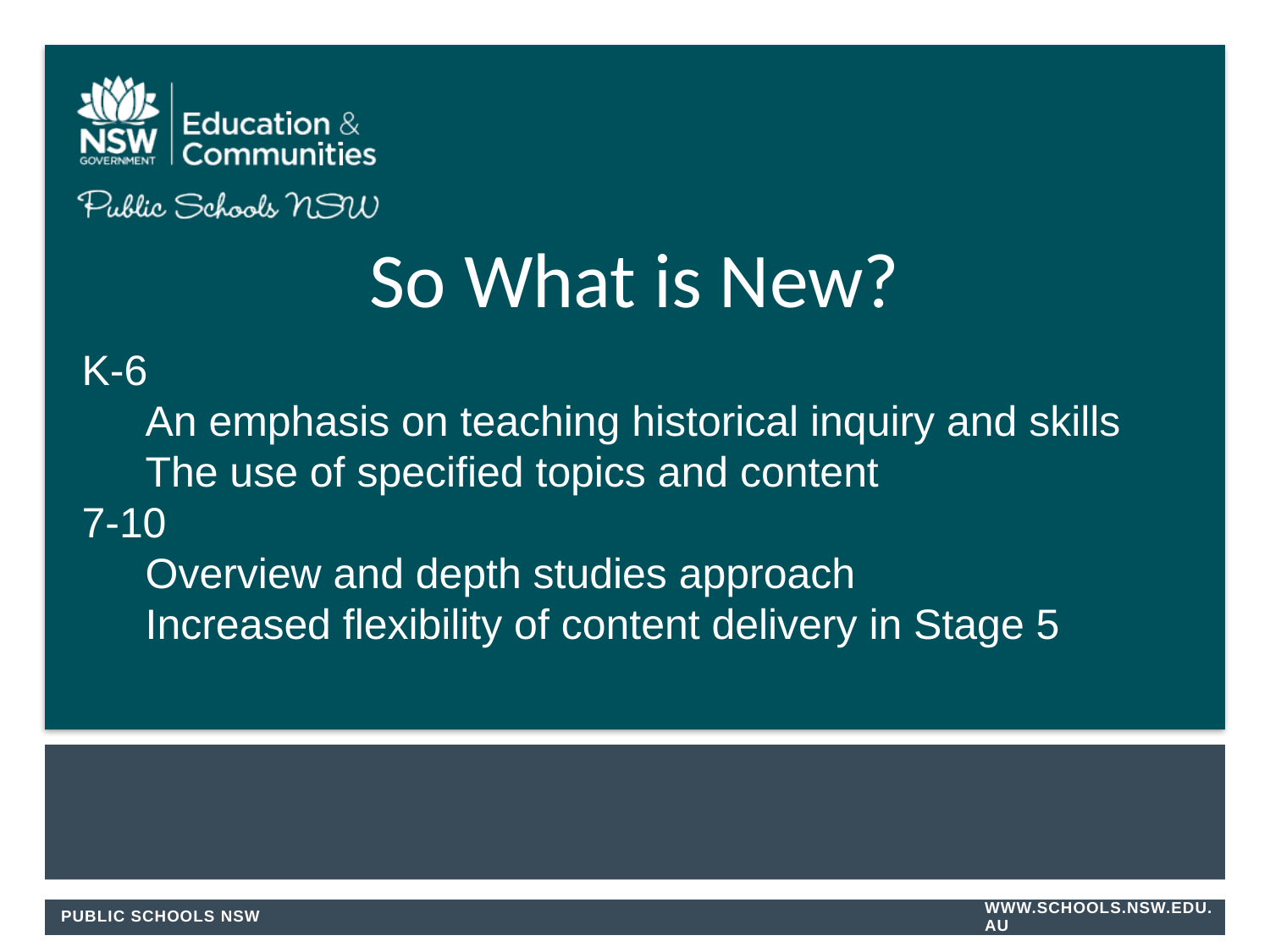

# So What is New?
K-6
An emphasis on teaching historical inquiry and skills
The use of specified topics and content
7-10
Overview and depth studies approach
Increased flexibility of content delivery in Stage 5